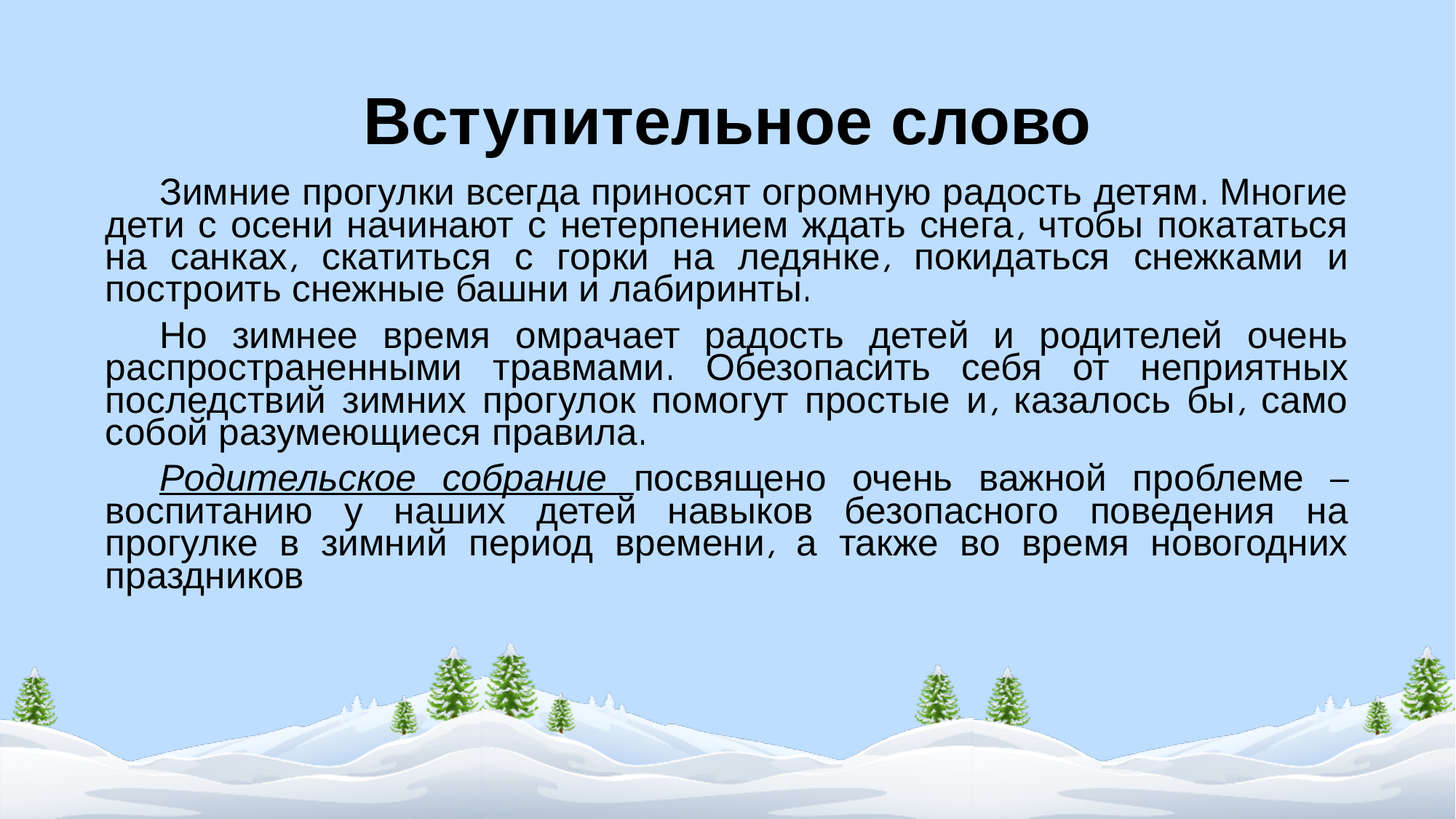

# Вступительное слово
Зимние прогулки всегда приносят огромную радость детям. Многие дети с осени начинают с нетерпением ждать снега, чтобы покататься на санках, скатиться с горки на ледянке, покидаться снежками и построить снежные башни и лабиринты.
Но зимнее время омрачает радость детей и родителей очень распространенными травмами. Обезопасить себя от неприятных последствий зимних прогулок помогут простые и, казалось бы, само собой разумеющиеся правила.
Родительское собрание посвящено очень важной проблеме – воспитанию у наших детей навыков безопасного поведения на прогулке в зимний период времени, а также во время новогодних праздников